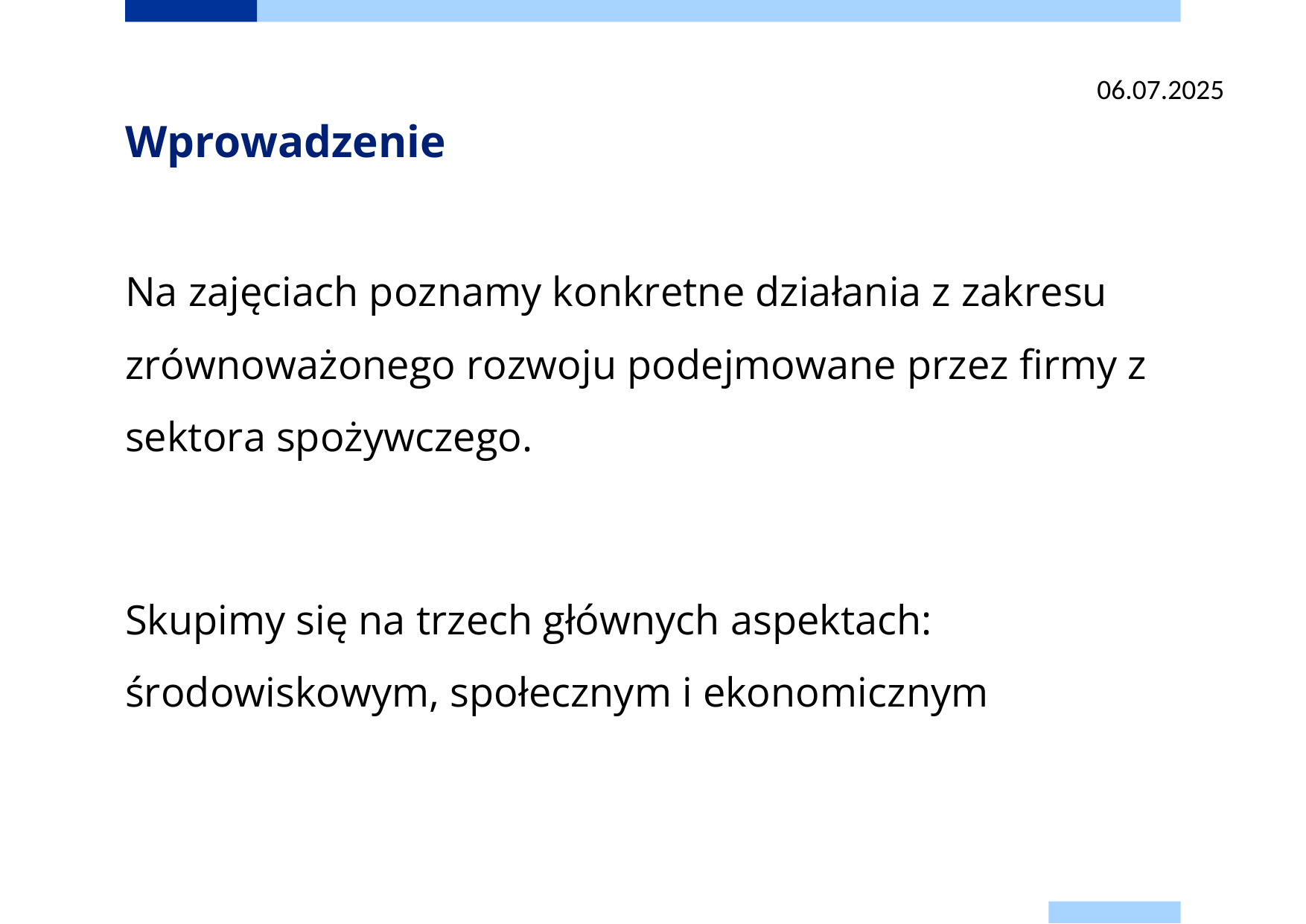

06.07.2025
# Wprowadzenie
Na zajęciach poznamy konkretne działania z zakresu zrównoważonego rozwoju podejmowane przez firmy z sektora spożywczego.

Skupimy się na trzech głównych aspektach: środowiskowym, społecznym i ekonomicznym